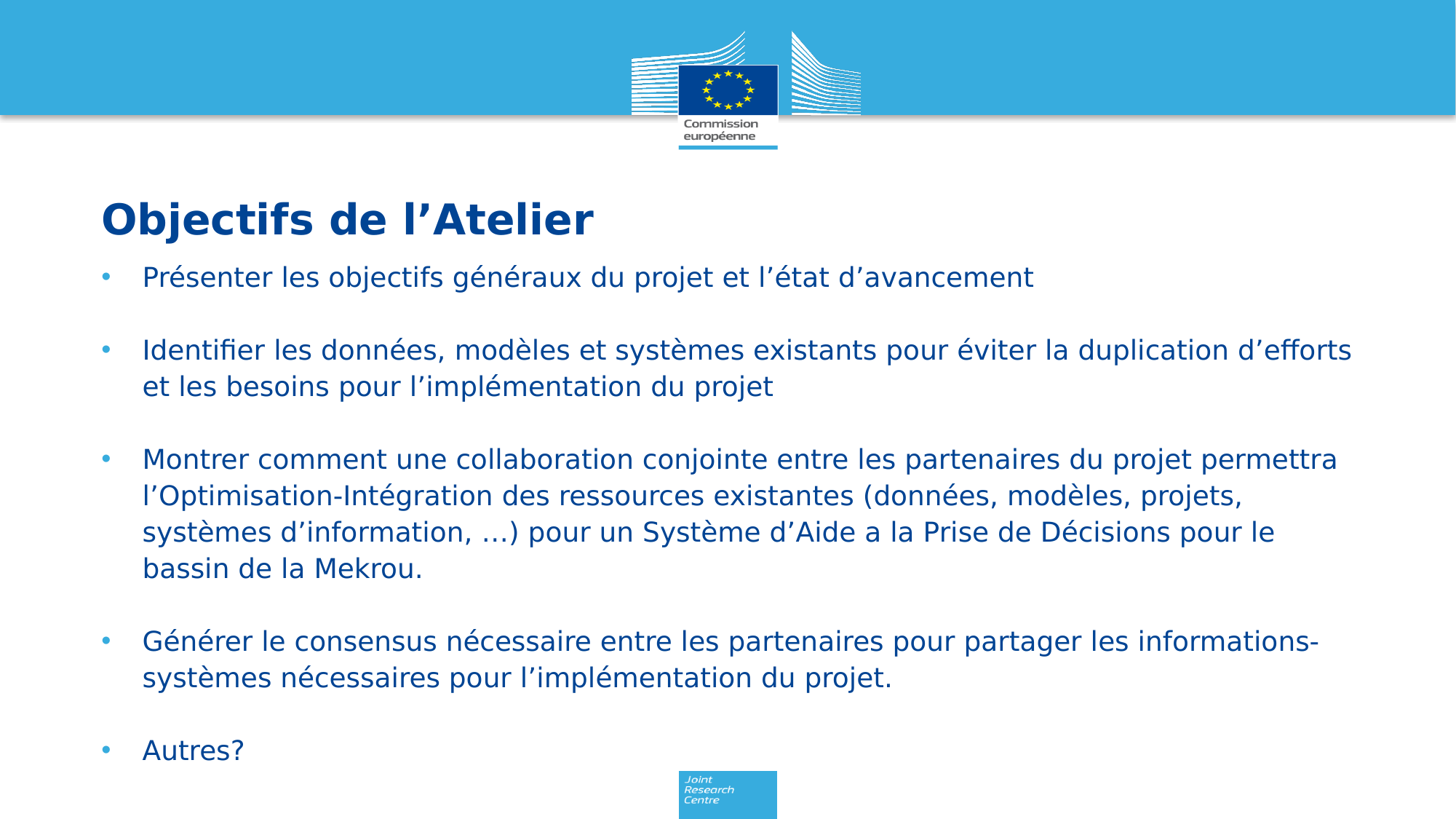

# Objectifs de l’Atelier
Présenter les objectifs généraux du projet et l’état d’avancement

Identifier les données, modèles et systèmes existants pour éviter la duplication d’efforts et les besoins pour l’implémentation du projet

Montrer comment une collaboration conjointe entre les partenaires du projet permettra l’Optimisation-Intégration des ressources existantes (données, modèles, projets, systèmes d’information, …) pour un Système d’Aide a la Prise de Décisions pour le bassin de la Mekrou.

Générer le consensus nécessaire entre les partenaires pour partager les informations-systèmes nécessaires pour l’implémentation du projet.

Autres?